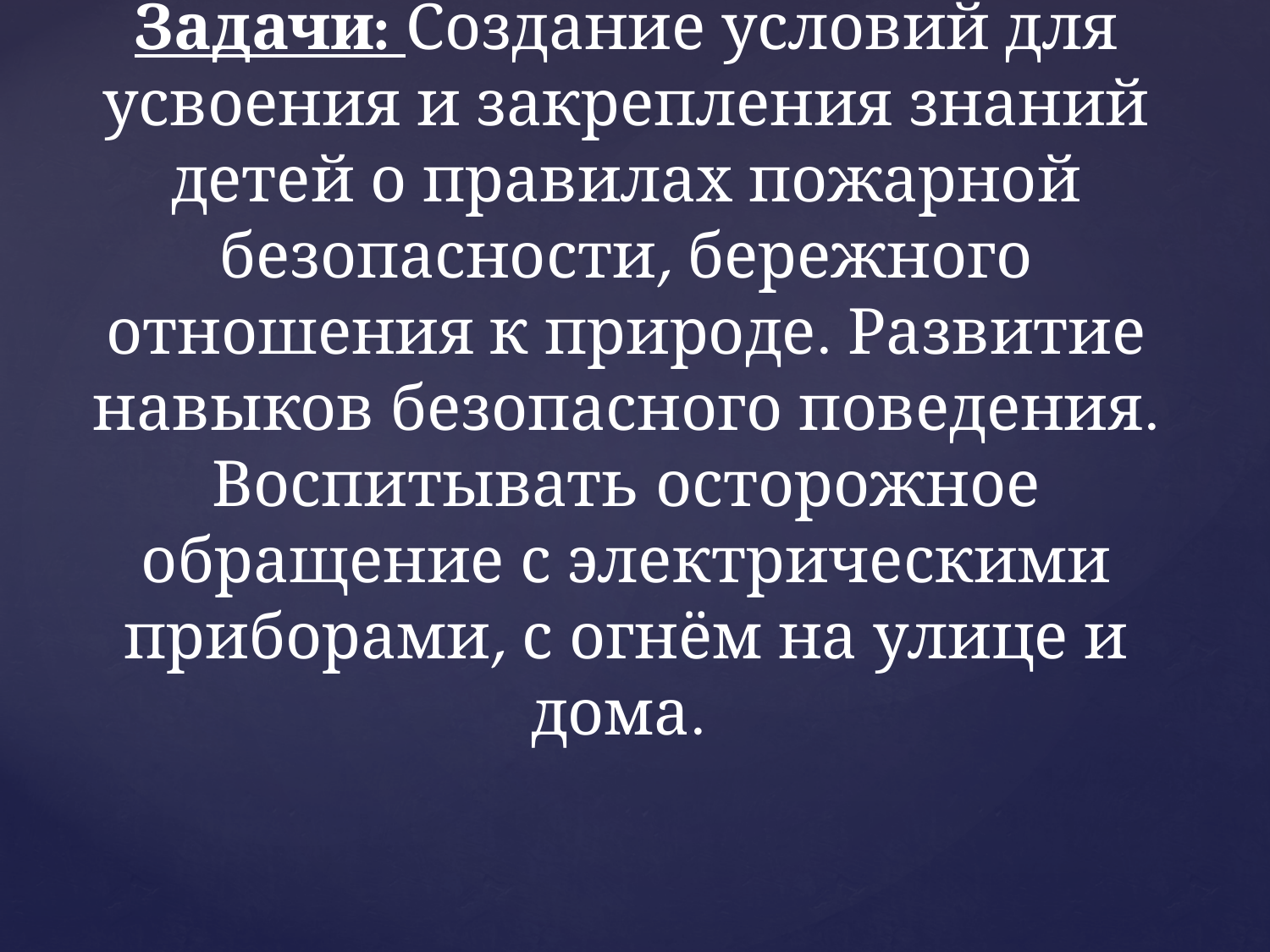

# Задачи: Создание условий для усвоения и закрепления знаний детей о правилах пожарной безопасности, бережного отношения к природе. Развитие навыков безопасного поведения. Воспитывать осторожное обращение с электрическими приборами, с огнём на улице и дома.